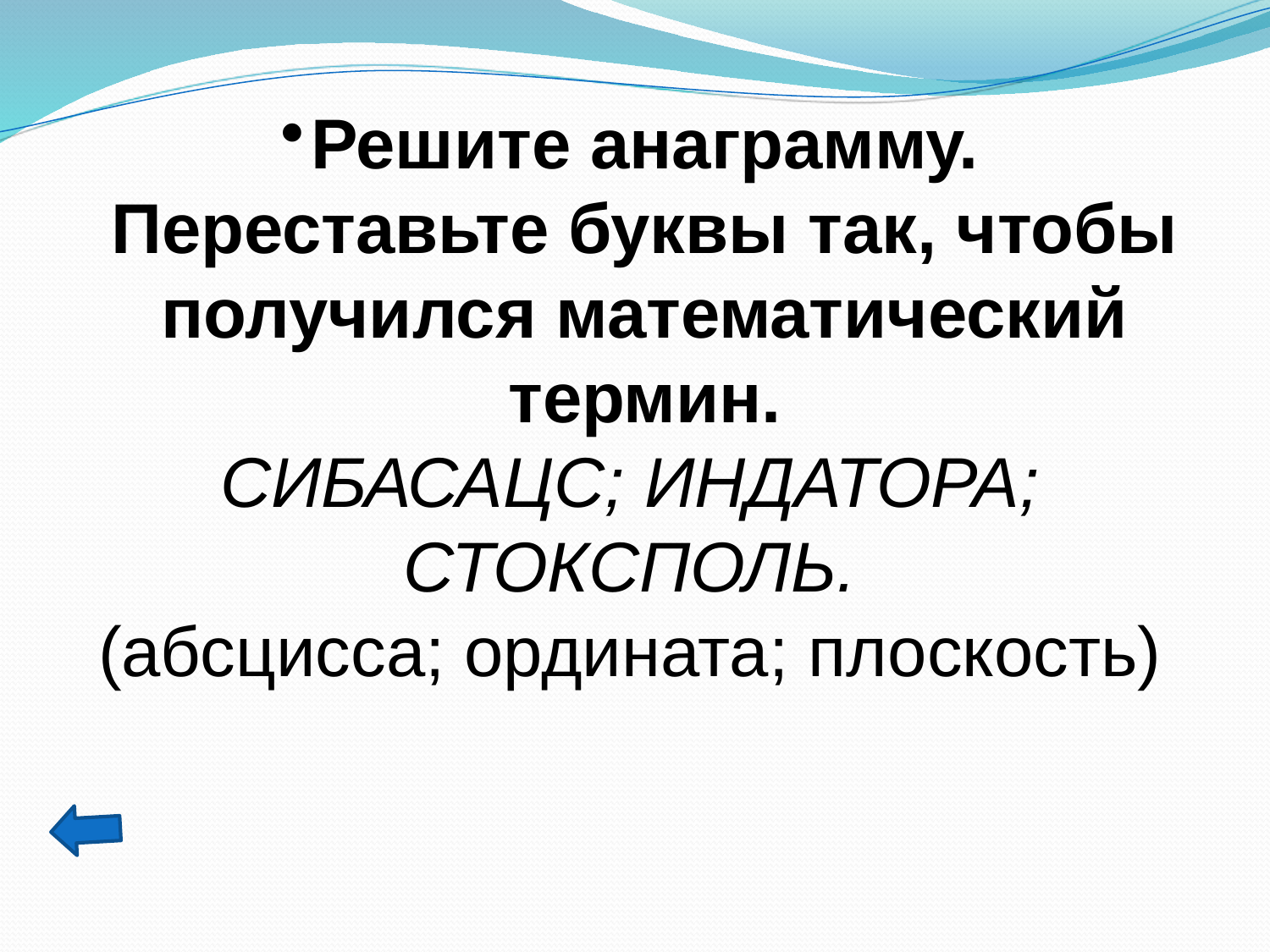

Решите анаграмму. Переставьте буквы так, чтобы получился математический термин.
СИБАСАЦС; ИНДАТОРА; СТОКСПОЛЬ.
(абсцисса; ордината; плоскость)